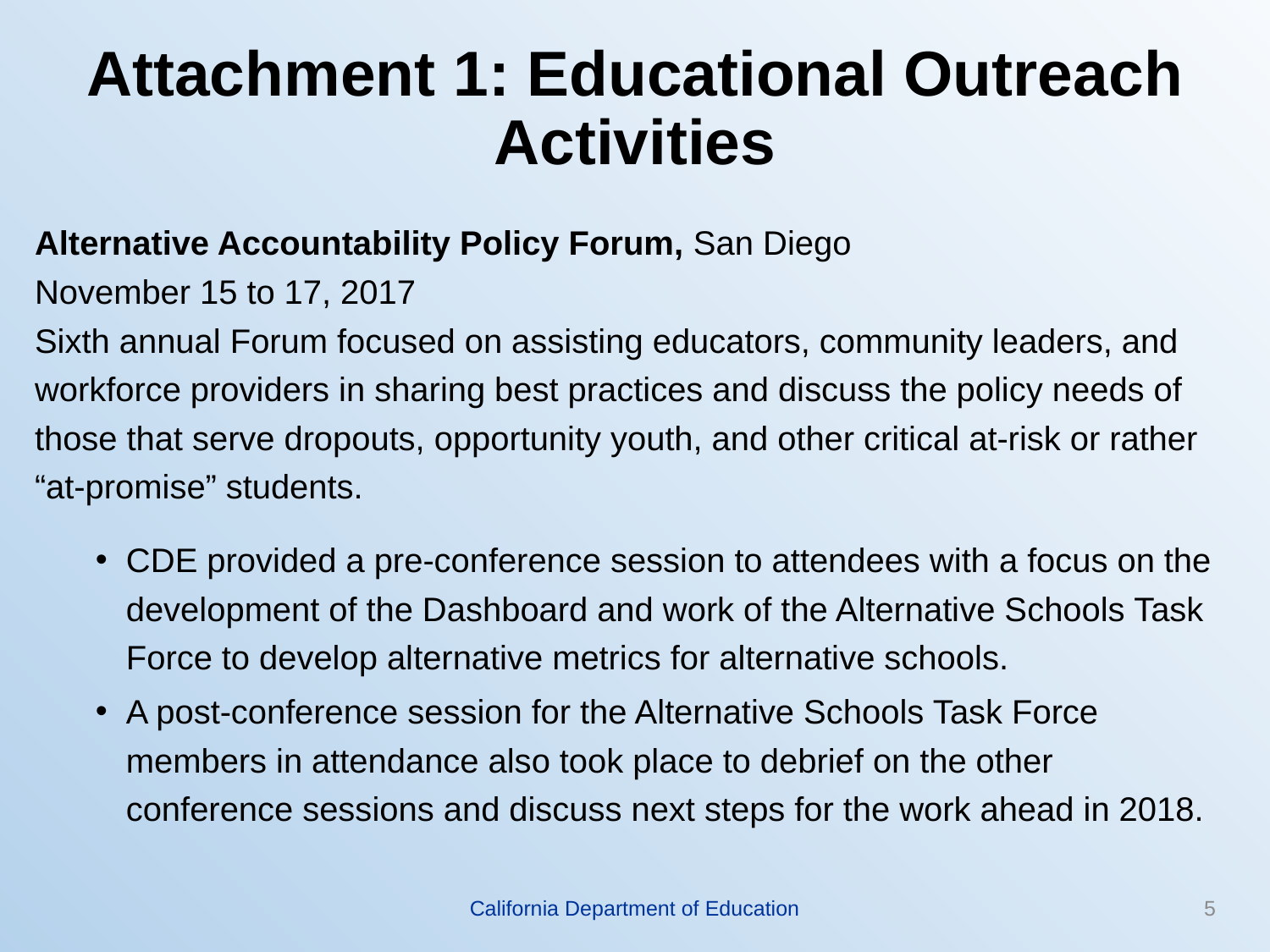

# Attachment 1: Educational Outreach Activities
Alternative Accountability Policy Forum, San Diego
November 15 to 17, 2017
Sixth annual Forum focused on assisting educators, community leaders, and workforce providers in sharing best practices and discuss the policy needs of those that serve dropouts, opportunity youth, and other critical at-risk or rather “at-promise” students.

CDE provided a pre-conference session to attendees with a focus on the development of the Dashboard and work of the Alternative Schools Task Force to develop alternative metrics for alternative schools.
A post-conference session for the Alternative Schools Task Force members in attendance also took place to debrief on the other conference sessions and discuss next steps for the work ahead in 2018.
California Department of Education
5